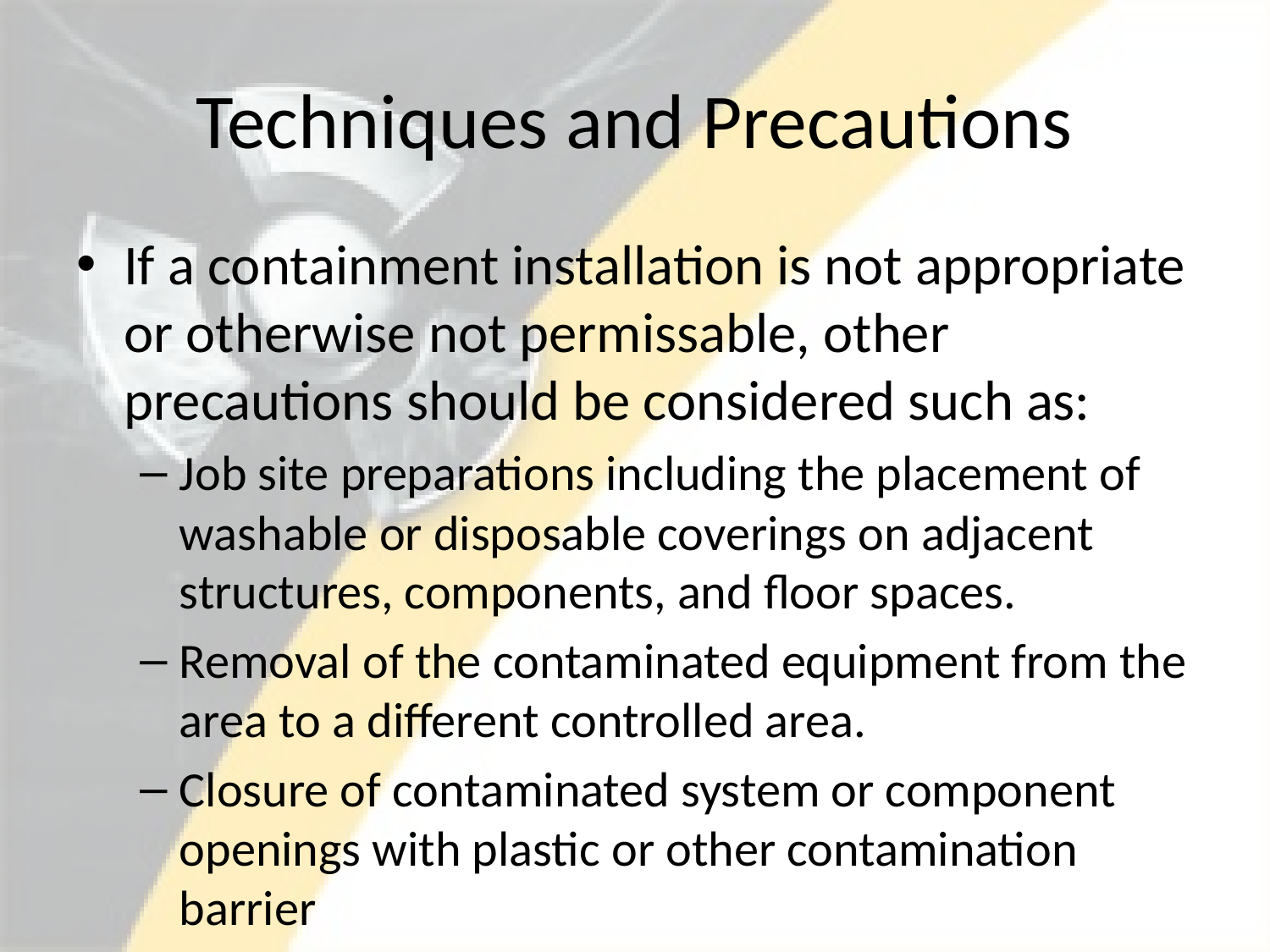

# Techniques and Precautions
If a containment installation is not appropriate or otherwise not permissable, other precautions should be considered such as:
Job site preparations including the placement of washable or disposable coverings on adjacent structures, components, and floor spaces.
Removal of the contaminated equipment from the area to a different controlled area.
Closure of contaminated system or component openings with plastic or other contamination barrier